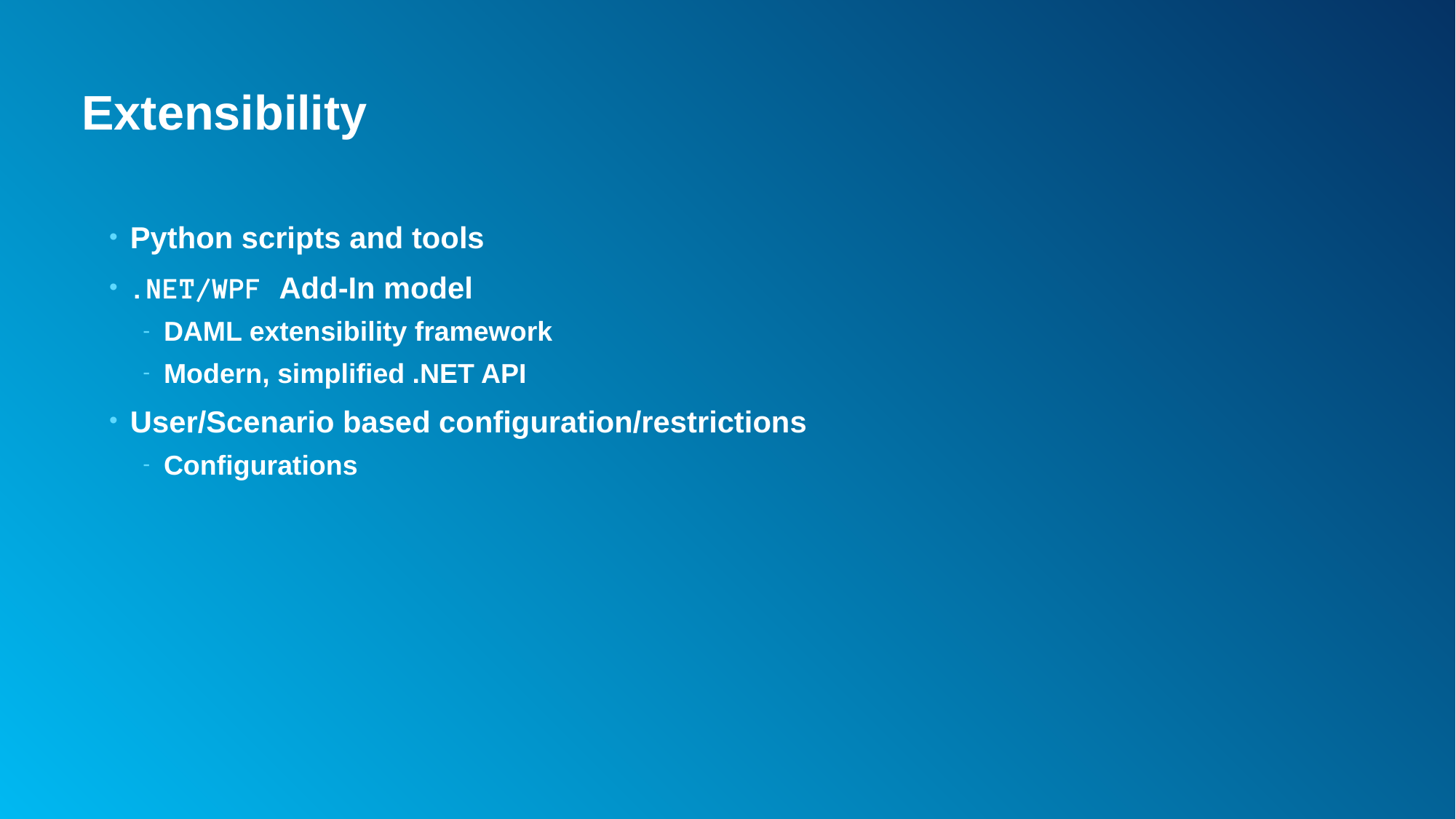

# Extensibility
Python scripts and tools
.NET/WPF Add-In model
DAML extensibility framework
Modern, simplified .NET API
User/Scenario based configuration/restrictions
Configurations